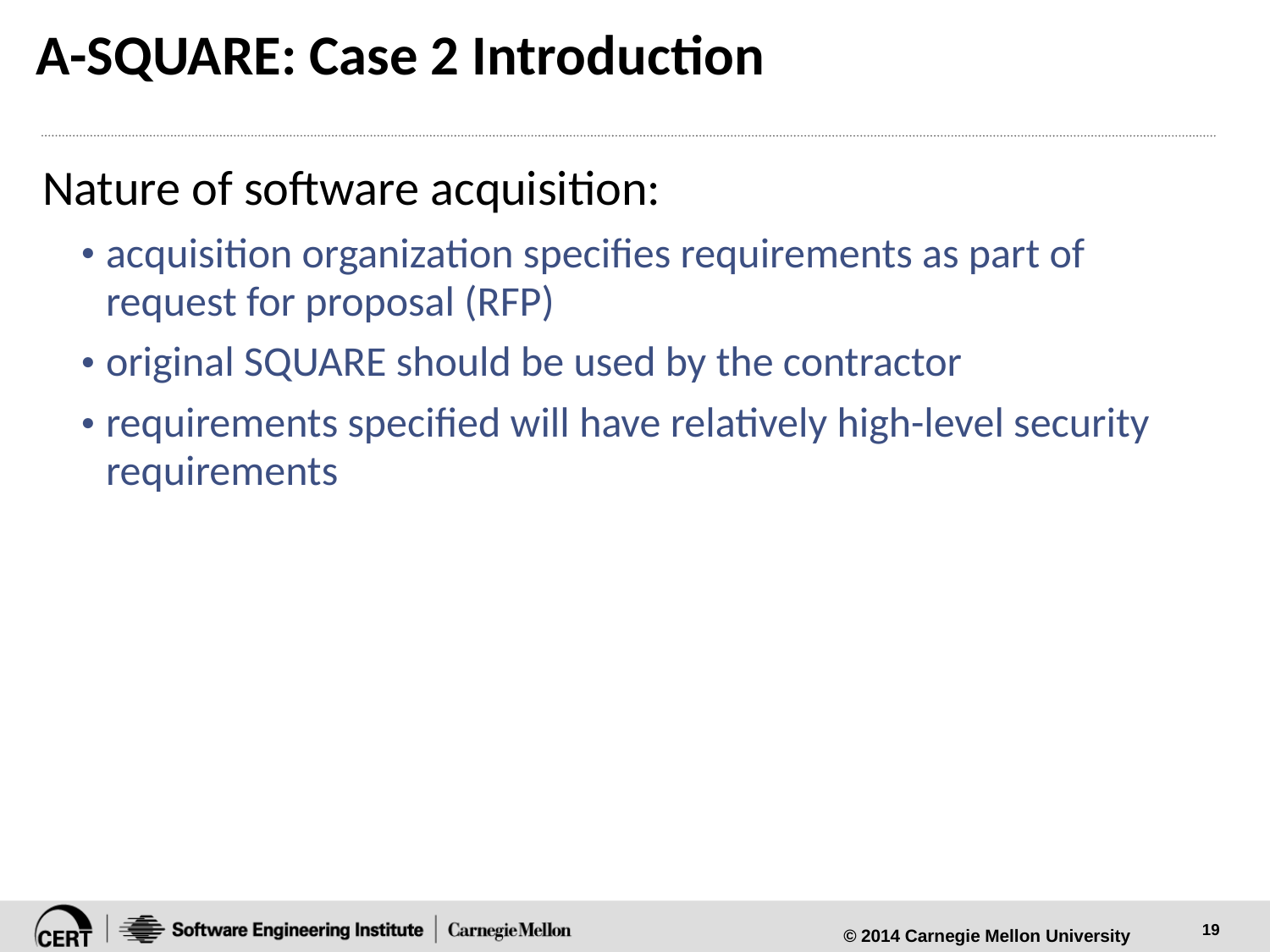

# A-SQUARE: Case 2 Introduction
Nature of software acquisition:
acquisition organization specifies requirements as part of request for proposal (RFP)
original SQUARE should be used by the contractor
requirements specified will have relatively high-level security requirements